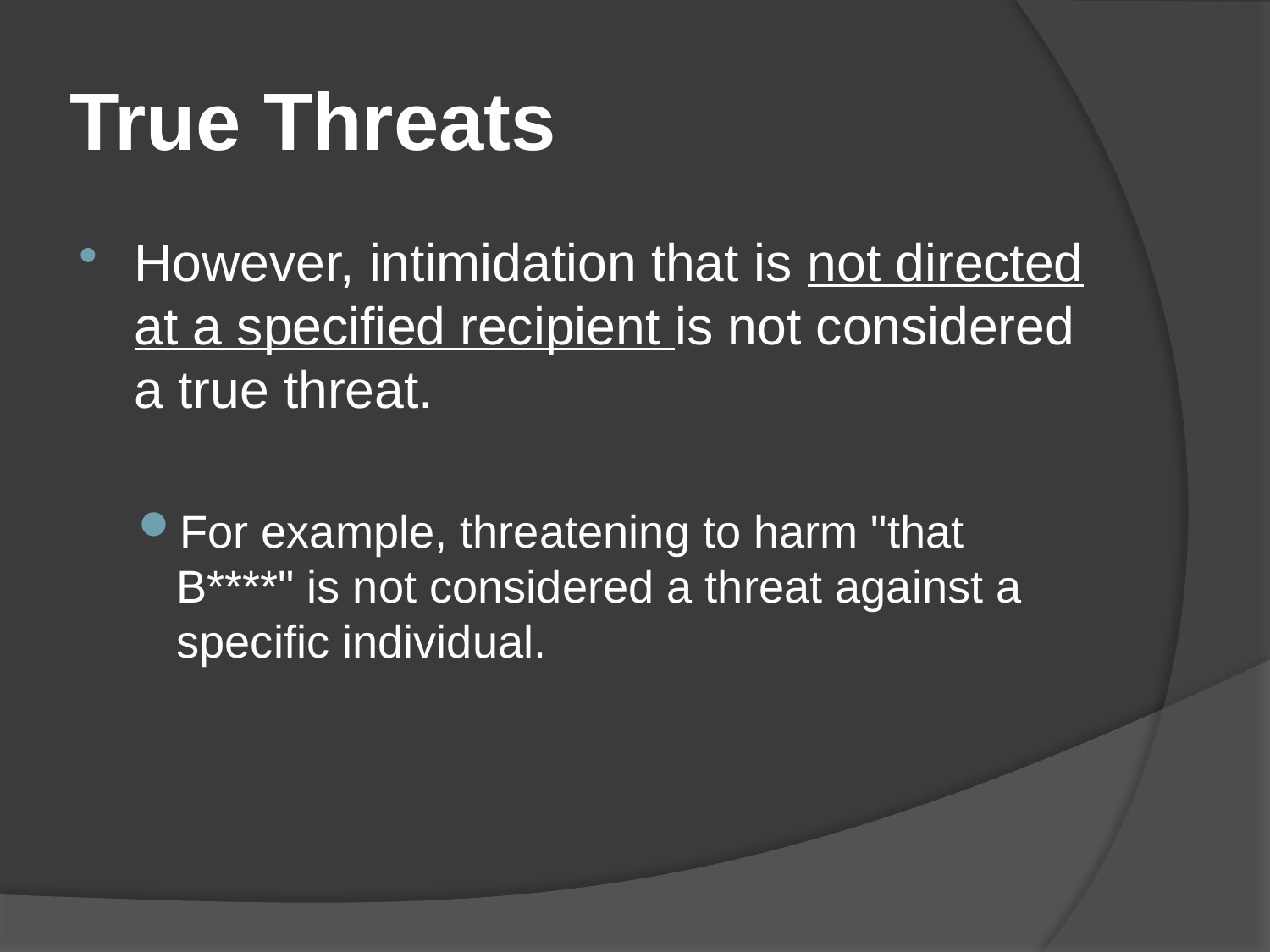

# True Threats
However, intimidation that is not directed at a specified recipient is not considered a true threat.

For example, threatening to harm "that B****" is not considered a threat against a specific individual.